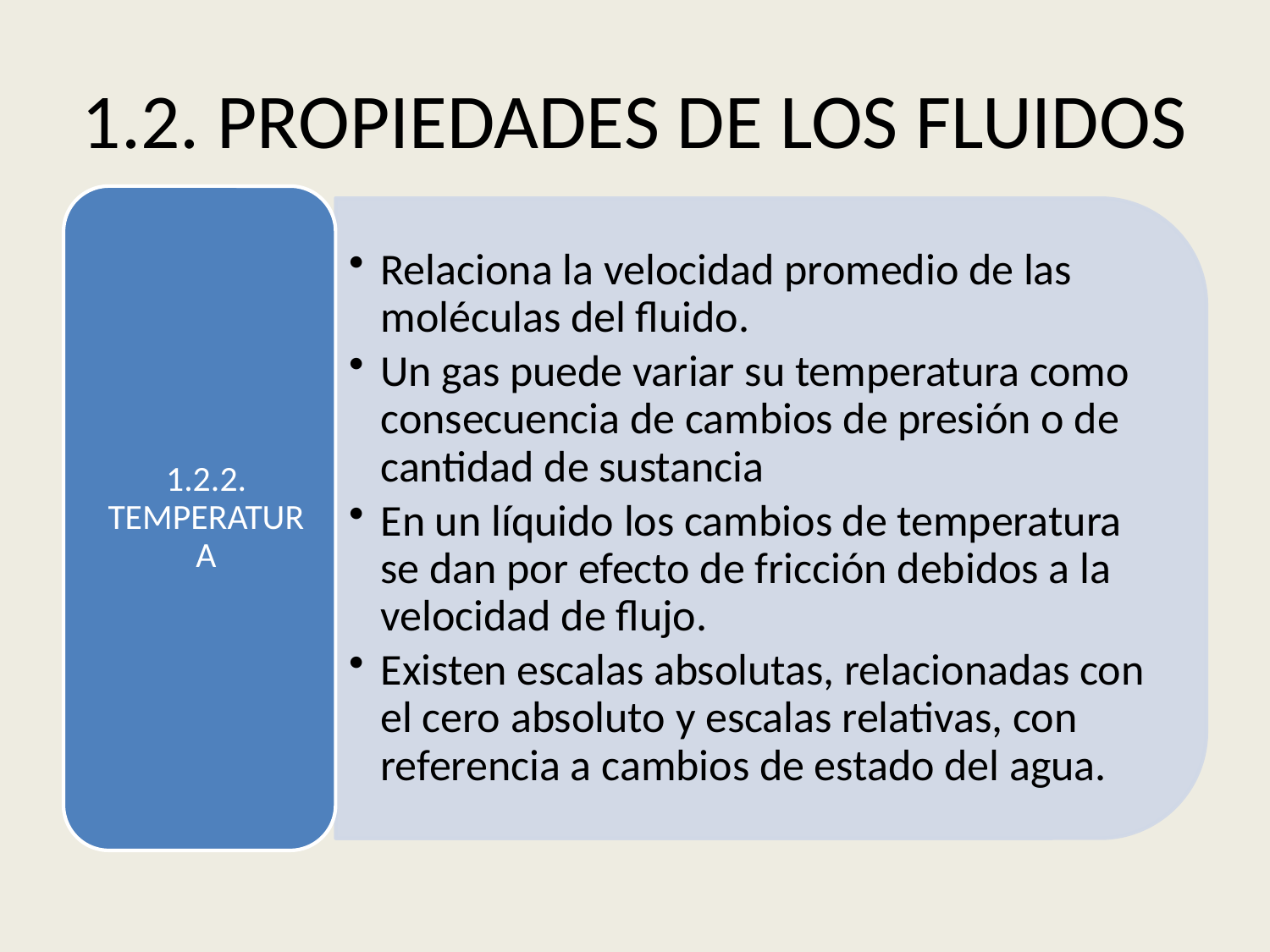

# 1.2. PROPIEDADES DE LOS FLUIDOS
Relaciona la velocidad promedio de las moléculas del fluido.
Un gas puede variar su temperatura como consecuencia de cambios de presión o de cantidad de sustancia
En un líquido los cambios de temperatura se dan por efecto de fricción debidos a la velocidad de flujo.
Existen escalas absolutas, relacionadas con el cero absoluto y escalas relativas, con referencia a cambios de estado del agua.
1.2.2. TEMPERATURA